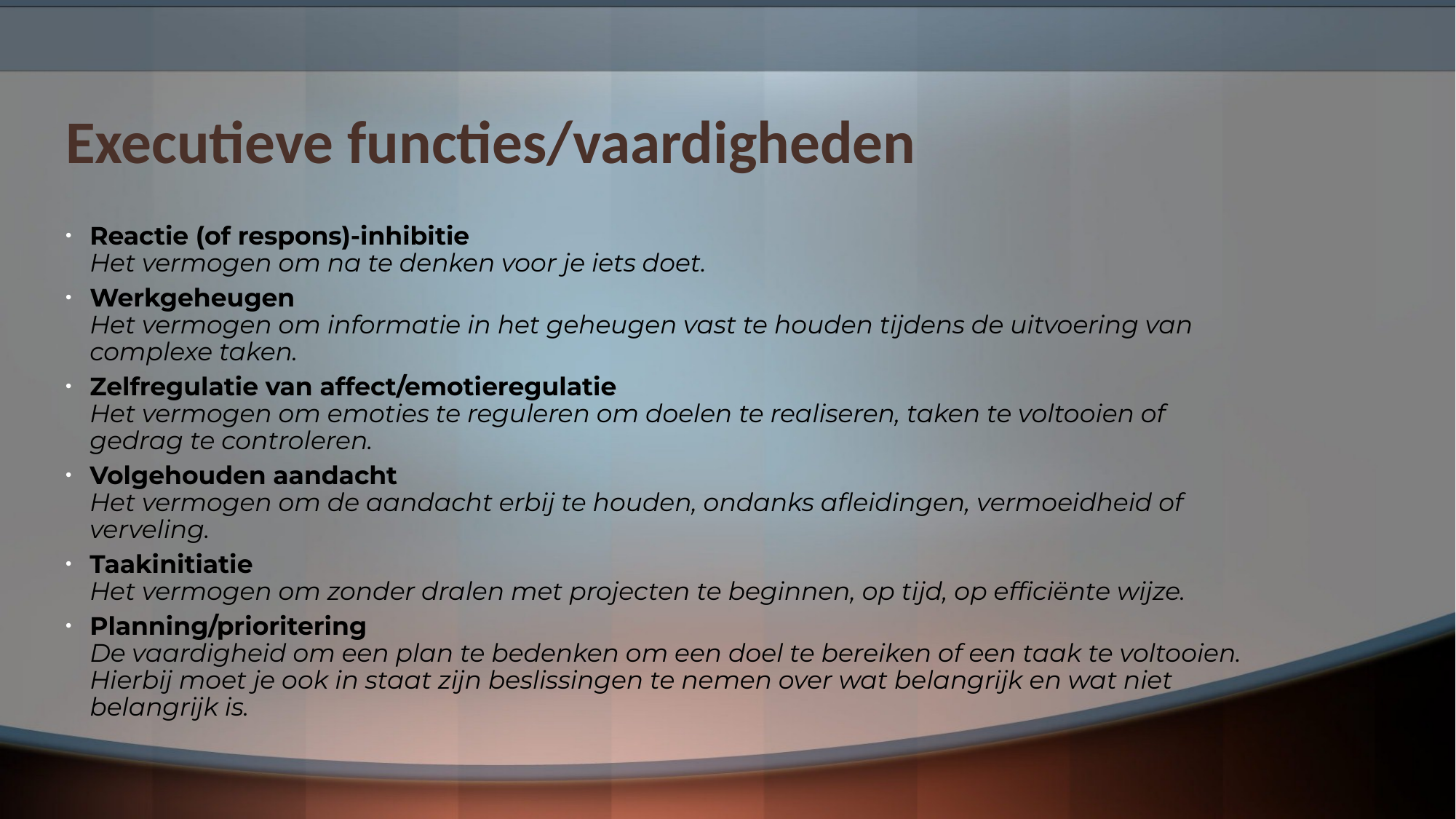

# Executieve functies/vaardigheden
Reactie (of respons)-inhibitie
Het vermogen om na te denken voor je iets doet.
Werkgeheugen
Het vermogen om informatie in het geheugen vast te houden tijdens de uitvoering van complexe taken.
Zelfregulatie van affect/emotieregulatie
Het vermogen om emoties te reguleren om doelen te realiseren, taken te voltooien of gedrag te controleren.
Volgehouden aandacht
Het vermogen om de aandacht erbij te houden, ondanks afleidingen, vermoeidheid of verveling.
Taakinitiatie
Het vermogen om zonder dralen met projecten te beginnen, op tijd, op efficiënte wijze.
Planning/prioritering
De vaardigheid om een plan te bedenken om een doel te bereiken of een taak te voltooien. Hierbij moet je ook in staat zijn beslissingen te nemen over wat belangrijk en wat niet belangrijk is.